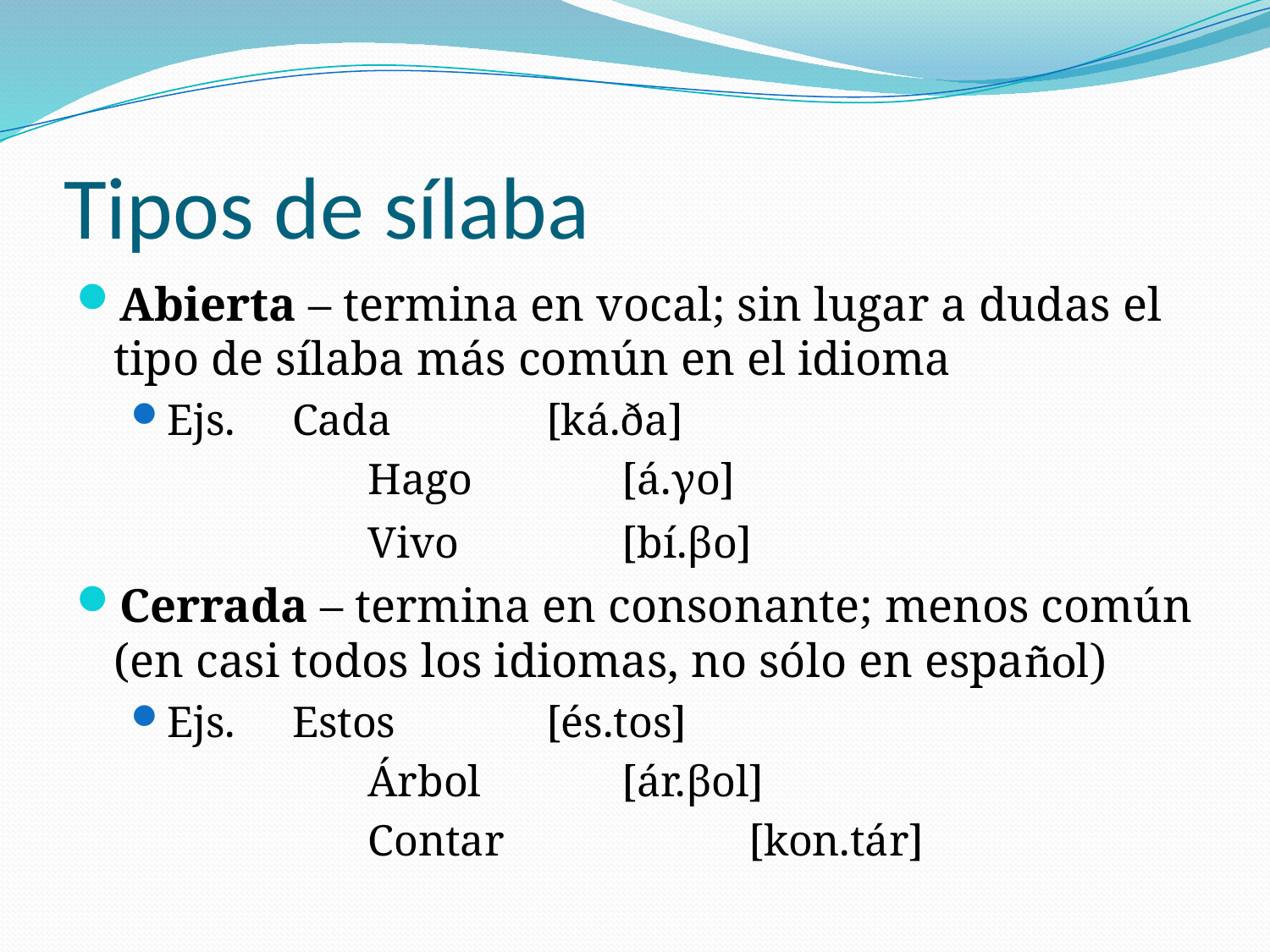

# Tipos de sílaba
Abierta – termina en vocal; sin lugar a dudas el tipo de sílaba más común en el idioma
Ejs.	Cada 		[ká.ða]
		Hago		[á.γo]
			Vivo		[bí.βo]
Cerrada – termina en consonante; menos común (en casi todos los idiomas, no sólo en español)
Ejs.	Estos 		[és.tos]
		Árbol		[ár.βol]
		Contar		[kon.tár]